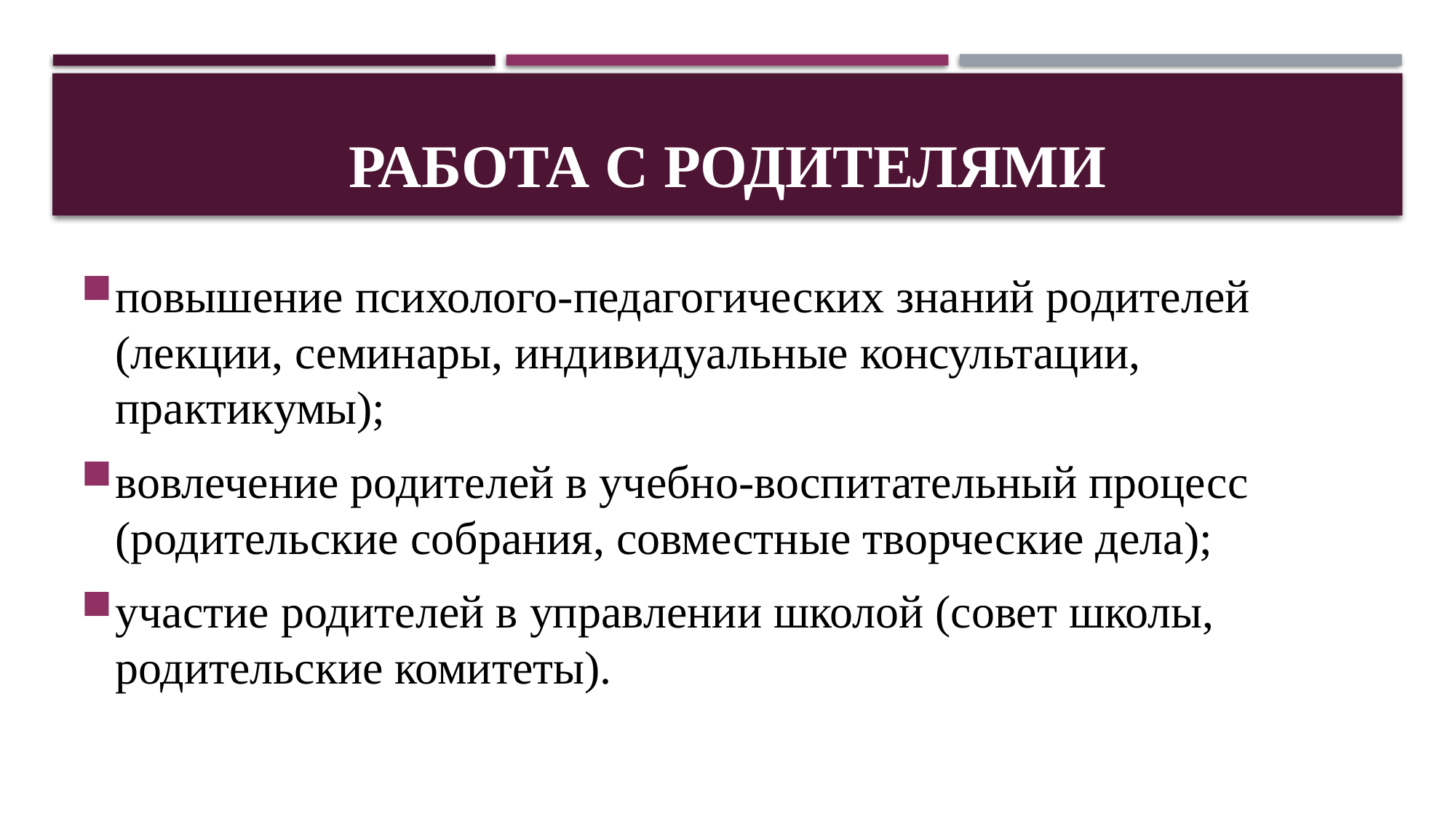

# Работа с родителями
повышение психолого-педагогических знаний родителей (лекции, семинары, индивидуальные консультации, практикумы);
вовлечение родителей в учебно-воспитательный процесс (родительские собрания, совместные творческие дела);
участие родителей в управлении школой (совет школы, родительские комитеты).